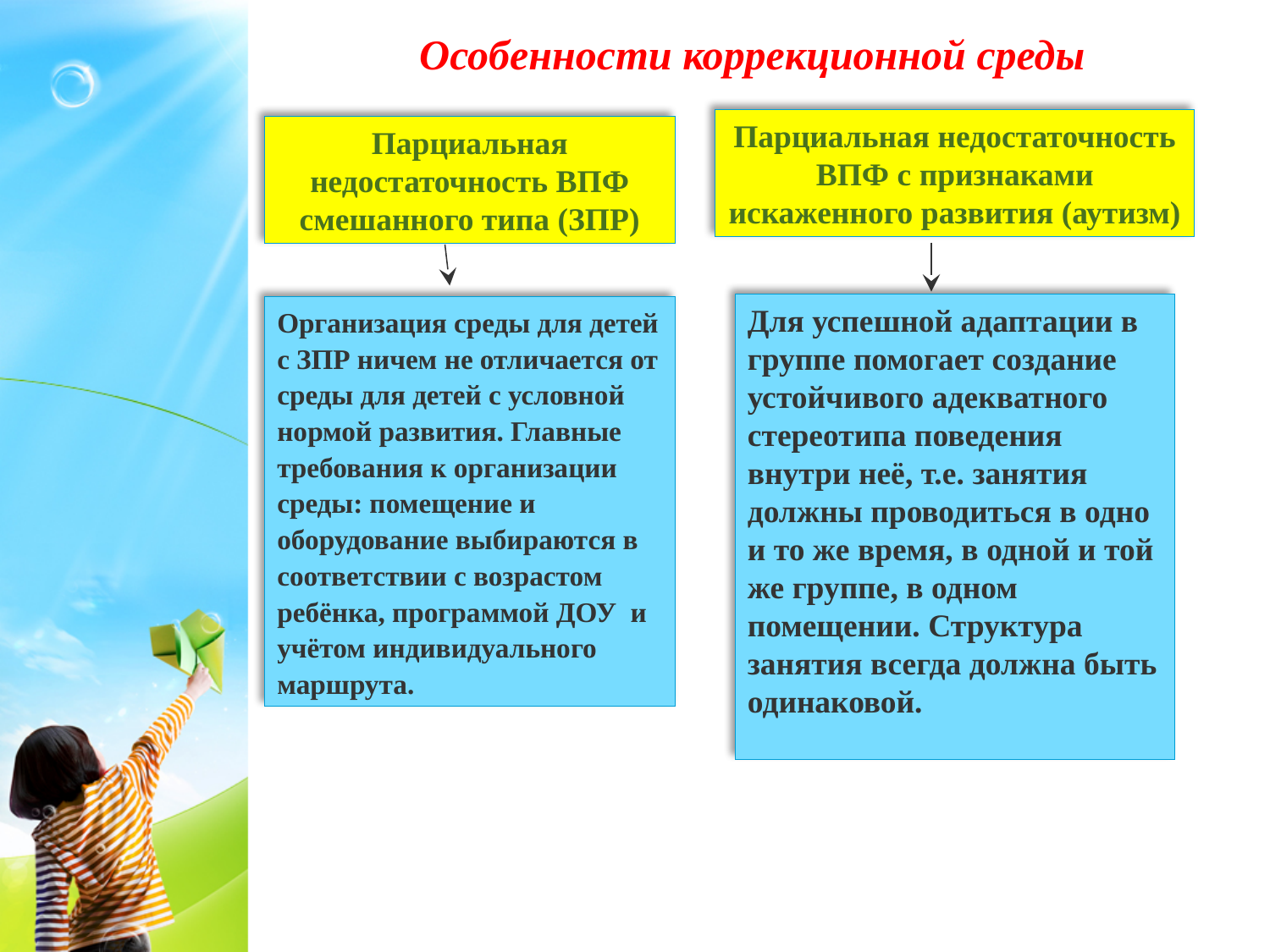

# Особенности коррекционной среды
Парциальная недостаточность ВПФ с признаками искаженного развития (аутизм)
Парциальная недостаточность ВПФ смешанного типа (ЗПР)
Для успешной адаптации в группе помогает создание устойчивого адекватного стереотипа поведения внутри неё, т.е. занятия должны проводиться в одно и то же время, в одной и той же группе, в одном помещении. Структура занятия всегда должна быть одинаковой.

Организация среды для детей с ЗПР ничем не отличается от среды для детей с условной нормой развития. Главные требования к организации среды: помещение и оборудование выбираются в соответствии с возрастом ребёнка, программой ДОУ  и учётом индивидуального маршрута.